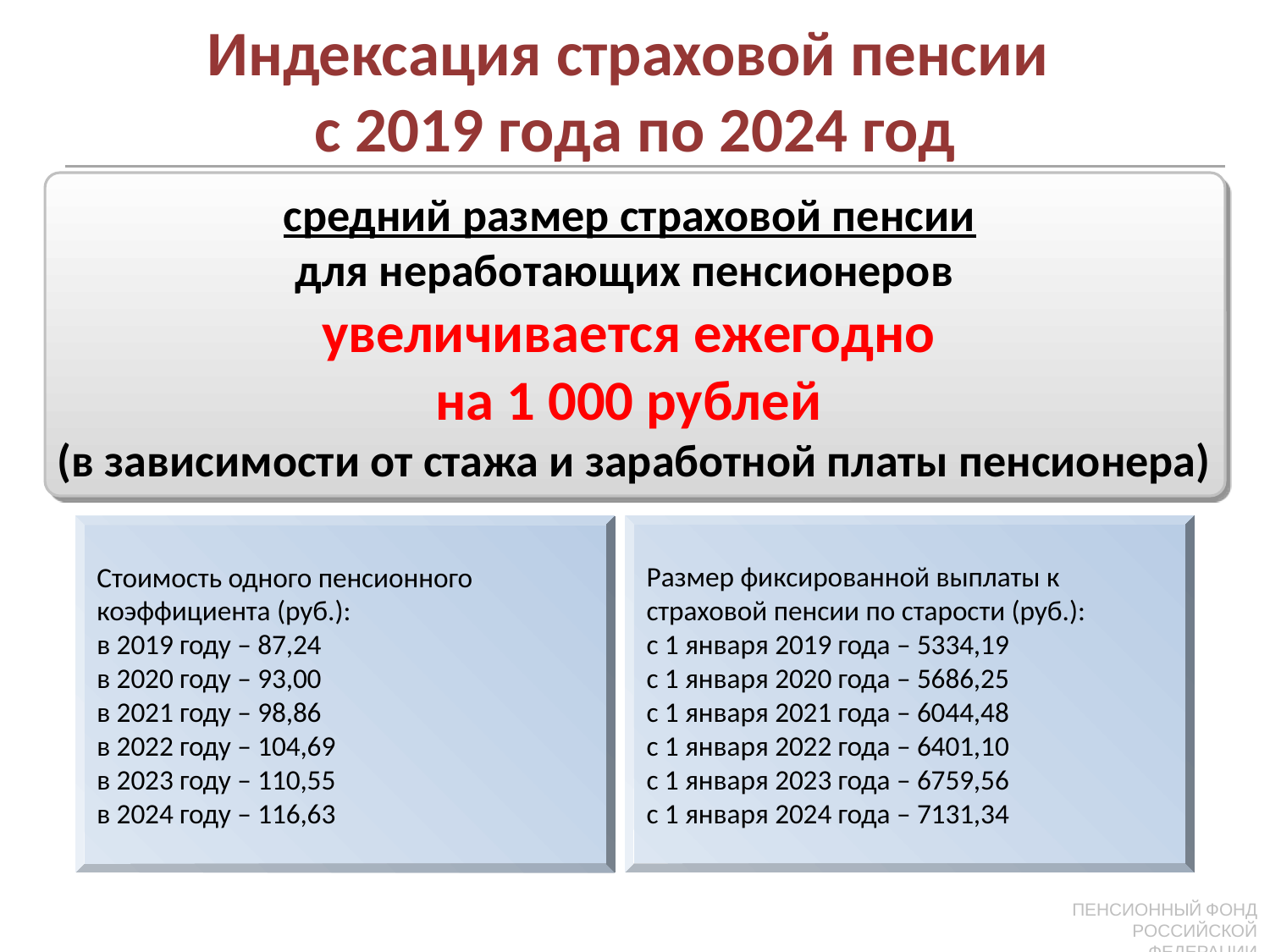

Индексация страховой пенсии
c 2019 года по 2024 год

средний размер страховой пенсии
для неработающих пенсионеров
увеличивается ежегодно
на 1 000 рублей
(в зависимости от стажа и заработной платы пенсионера)

Размер фиксированной выплаты к страховой пенсии по старости (руб.):
с 1 января 2019 года – 5334,19
с 1 января 2020 года – 5686,25
с 1 января 2021 года – 6044,48
с 1 января 2022 года – 6401,10
с 1 января 2023 года – 6759,56
с 1 января 2024 года – 7131,34

Стоимость одного пенсионного коэффициента (руб.):
в 2019 году – 87,24
в 2020 году – 93,00
в 2021 году – 98,86
в 2022 году – 104,69
в 2023 году – 110,55
в 2024 году – 116,63